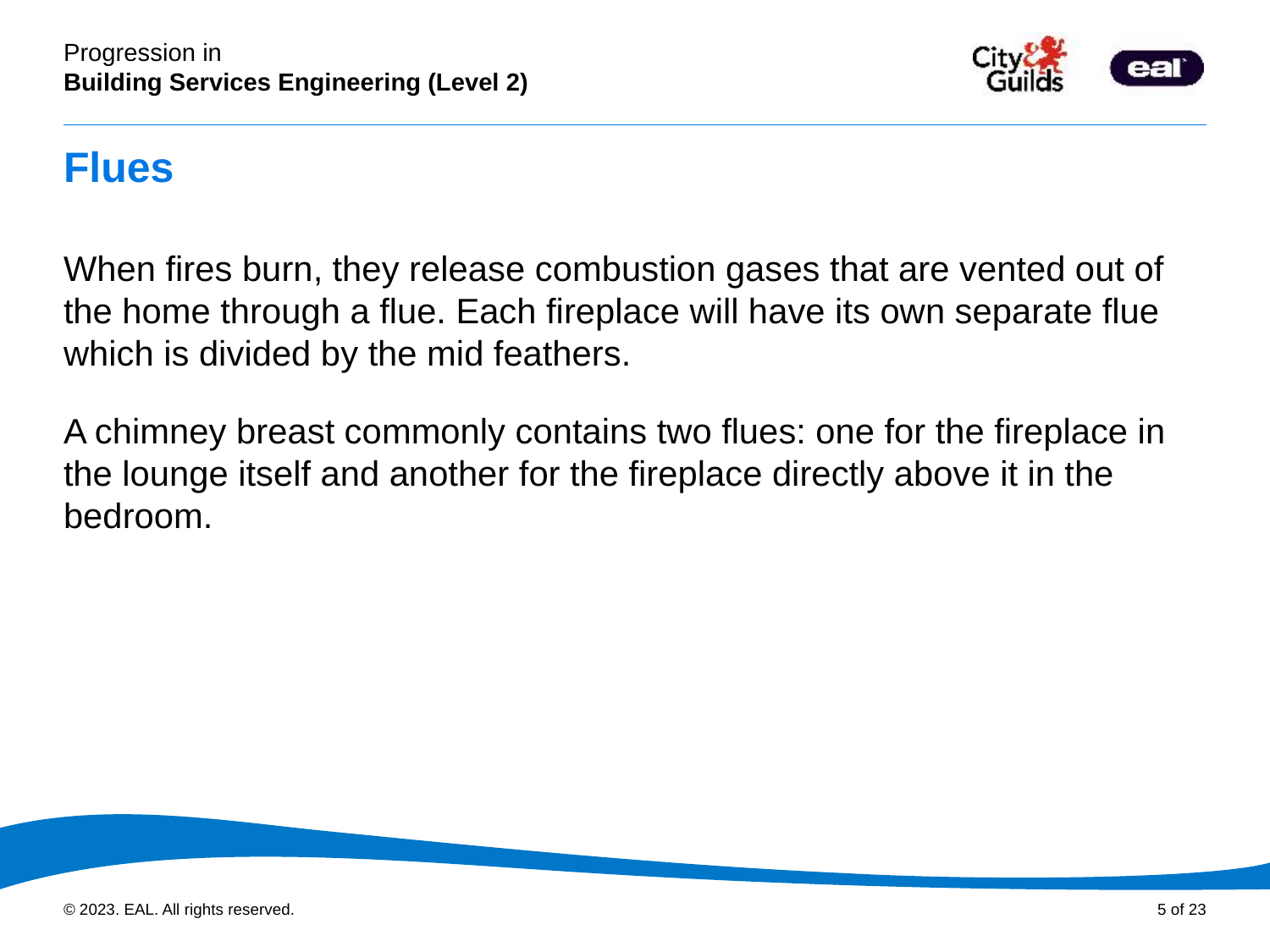

# Flues
When fires burn, they release combustion gases that are vented out of the home through a flue. Each fireplace will have its own separate flue which is divided by the mid feathers.
A chimney breast commonly contains two flues: one for the fireplace in the lounge itself and another for the fireplace directly above it in the bedroom.